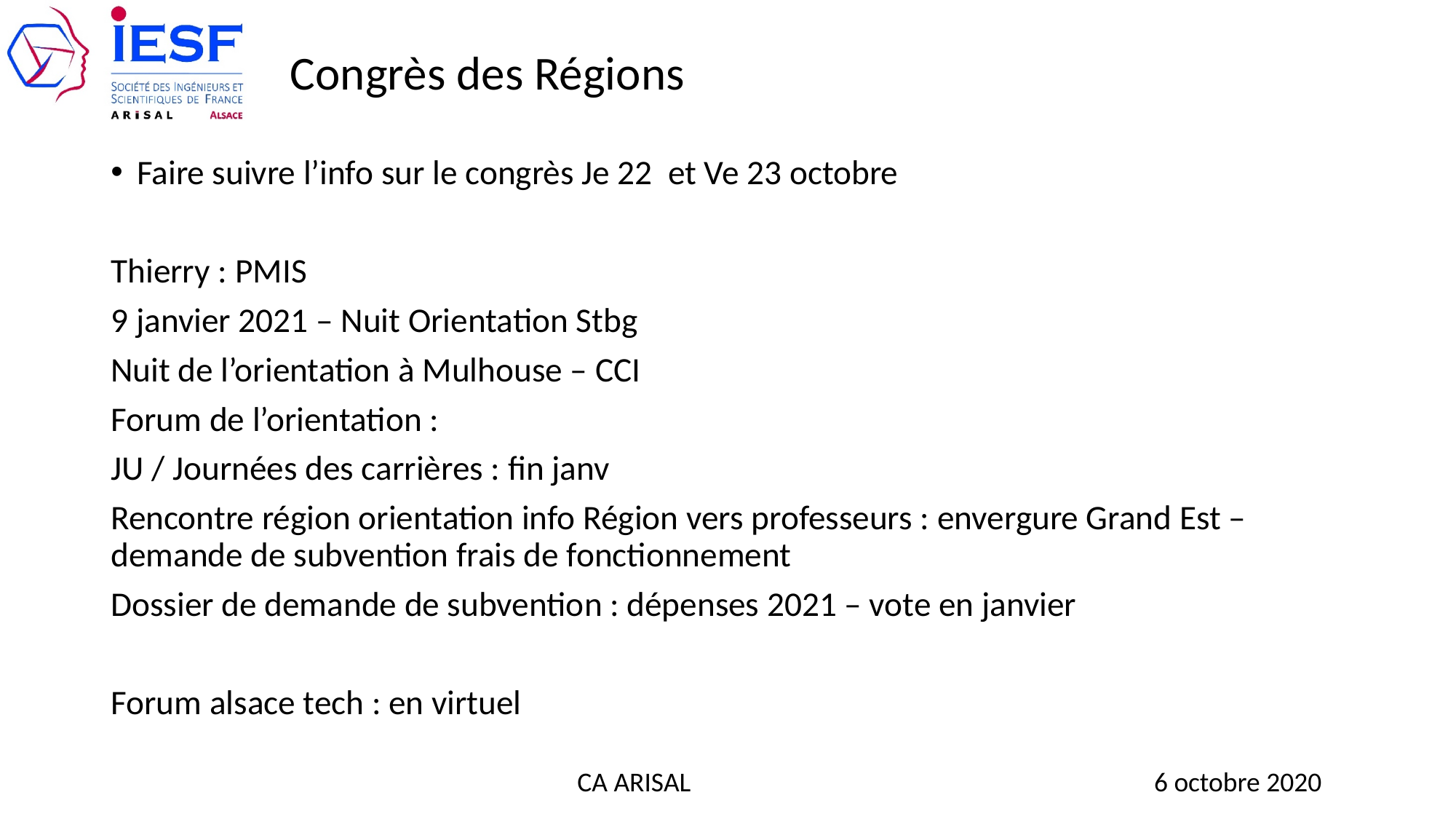

# Congrès des Régions
Faire suivre l’info sur le congrès Je 22  et Ve 23 octobre

Thierry : PMIS
9 janvier 2021 – Nuit Orientation Stbg
Nuit de l’orientation à Mulhouse – CCI
Forum de l’orientation :
JU / Journées des carrières : fin janv
Rencontre région orientation info Région vers professeurs : envergure Grand Est – demande de subvention frais de fonctionnement
Dossier de demande de subvention : dépenses 2021 – vote en janvier

Forum alsace tech : en virtuel